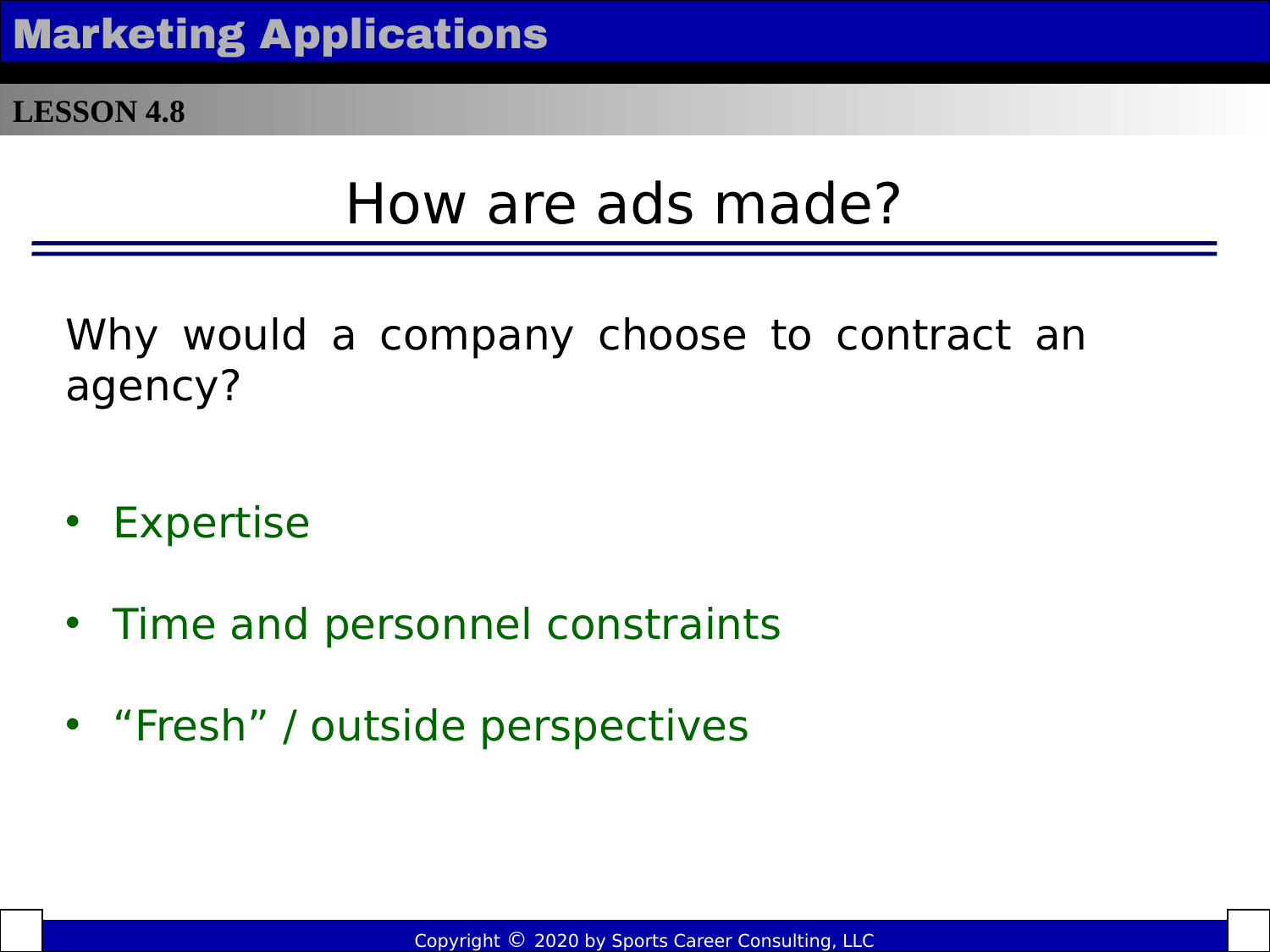

Marketing Applications
LESSON 4.8
How are ads made?

Why would a company choose to contract an agency?

Expertise

Time and personnel constraints

“Fresh” / outside perspectives
Copyright © 2020 by Sports Career Consulting, LLC